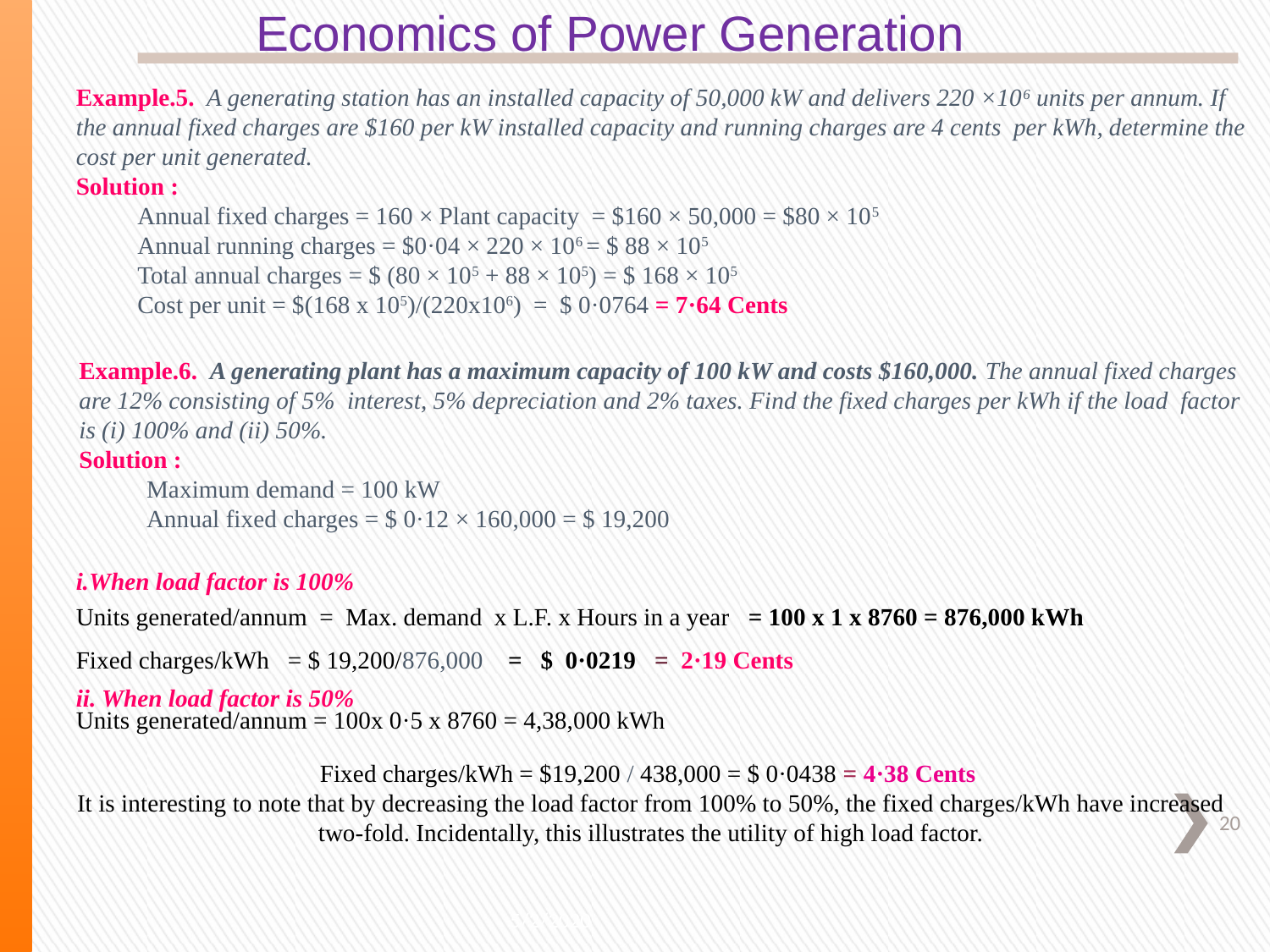

Economics of Power Generation

Example.5.  A generating station has an installed capacity of 50,000 kW and delivers 220 ×106 units per annum. If the annual fixed charges are $160 per kW installed capacity and running charges are 4 cents  per kWh, determine the cost per unit generated.
Solution :
          Annual fixed charges = 160 × Plant capacity  = $160 × 50,000 = $80 × 105
          Annual running charges = $0·04 × 220 × 106 = $ 88 × 105
          Total annual charges = $ (80 × 105 + 88 × 105) = $ 168 × 105
          Cost per unit = $(168 x 105)/(220x106)  =  $ 0·0764 = 7·64 Cents
Example.6.  A generating plant has a maximum capacity of 100 kW and costs $160,000. The annual fixed charges are 12% consisting of 5%  interest, 5% depreciation and 2% taxes. Find the fixed charges per kWh if the load  factor is (i) 100% and (ii) 50%.
Solution :
           Maximum demand = 100 kW
           Annual fixed charges = $ 0·12 × 160,000 = $ 19,200
When load factor is 100%

Units generated/annum  =  Max. demand  x L.F. x Hours in a year   = 100 x 1 x 8760 = 876,000 kWh

Fixed charges/kWh   = $ 19,200/876,000    =   $  0·0219   =  2·19 Cents

ii. When load factor is 50%
Units generated/annum = 100x 0·5 x 8760 = 4,38,000 kWh

Fixed charges/kWh = $19,200 / 438,000 = $ 0·0438 = 4·38 Cents
It is interesting to note that by decreasing the load factor from 100% to 50%, the fixed charges/kWh have increased two-fold. Incidentally, this illustrates the utility of high load factor.
20
5/2/2020